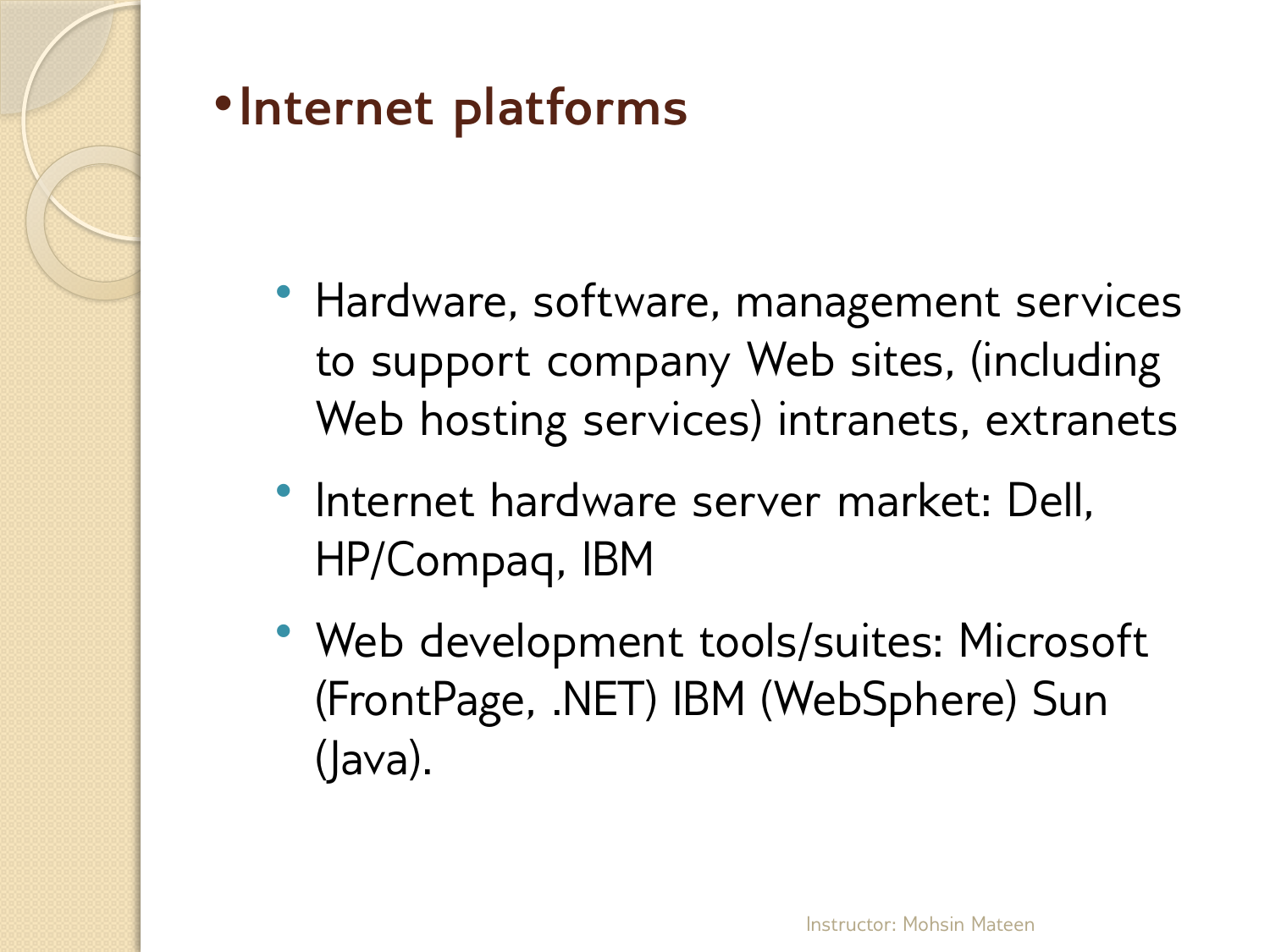

# Internet platforms

Hardware, software, management services to support company Web sites, (including Web hosting services) intranets, extranets
Internet hardware server market: Dell, HP/Compaq, IBM
Web development tools/suites: Microsoft  (FrontPage, .NET) IBM (WebSphere) Sun (Java).

Instructor: Mohsin Mateen